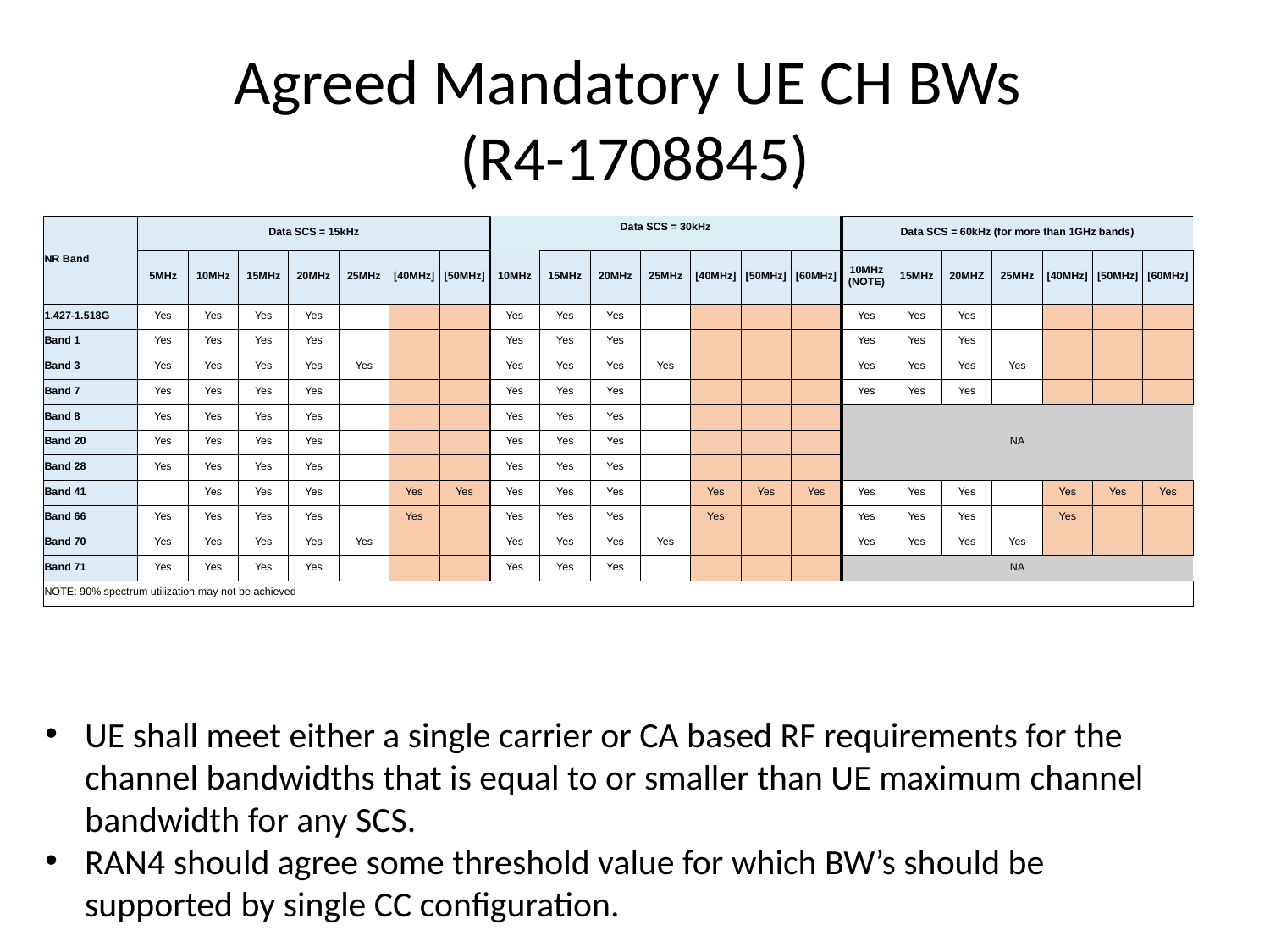

# Agreed Mandatory UE CH BWs (R4-1708845)

| NR Band | Data SCS = 15kHz |  |  |  |  |  |  | Data SCS = 30kHz |  |  |  |  |  |  | Data SCS = 60kHz (for more than 1GHz bands) |  |  |  |  |  |  |
| --- | --- | --- | --- | --- | --- | --- | --- | --- | --- | --- | --- | --- | --- | --- | --- | --- | --- | --- | --- | --- | --- |
|  | 5MHz | 10MHz | 15MHz | 20MHz | 25MHz | [40MHz] | [50MHz] | 10MHz | 15MHz | 20MHz | 25MHz | [40MHz] | [50MHz] | [60MHz] | 10MHz (NOTE) | 15MHz | 20MHZ | 25MHz | [40MHz] | [50MHz] | [60MHz] |
| 1.427-1.518G | Yes | Yes | Yes | Yes |  |  |  | Yes | Yes | Yes |  |  |  |  | Yes | Yes | Yes |  |  |  |  |
| Band 1 | Yes | Yes | Yes | Yes |  |  |  | Yes | Yes | Yes |  |  |  |  | Yes | Yes | Yes |  |  |  |  |
| Band 3 | Yes | Yes | Yes | Yes | Yes |  |  | Yes | Yes | Yes | Yes |  |  |  | Yes | Yes | Yes | Yes |  |  |  |
| Band 7 | Yes | Yes | Yes | Yes |  |  |  | Yes | Yes | Yes |  |  |  |  | Yes | Yes | Yes |  |  |  |  |
| Band 8 | Yes | Yes | Yes | Yes |  |  |  | Yes | Yes | Yes |  |  |  |  | NA |  |  |  |  |  |  |
| Band 20 | Yes | Yes | Yes | Yes |  |  |  | Yes | Yes | Yes |  |  |  |  |  |  |  |  |  |  |  |
| Band 28 | Yes | Yes | Yes | Yes |  |  |  | Yes | Yes | Yes |  |  |  |  |  |  |  |  |  |  |  |
| Band 41 |  | Yes | Yes | Yes |  | Yes | Yes | Yes | Yes | Yes |  | Yes | Yes | Yes | Yes | Yes | Yes |  | Yes | Yes | Yes |
| Band 66 | Yes | Yes | Yes | Yes |  | Yes |  | Yes | Yes | Yes |  | Yes |  |  | Yes | Yes | Yes |  | Yes |  |  |
| Band 70 | Yes | Yes | Yes | Yes | Yes |  |  | Yes | Yes | Yes | Yes |  |  |  | Yes | Yes | Yes | Yes |  |  |  |
| Band 71 | Yes | Yes | Yes | Yes |  |  |  | Yes | Yes | Yes |  |  |  |  | NA |  |  |  |  |  |  |
| NOTE: 90% spectrum utilization may not be achieved |  |  |  |  |  |  |  |  |  |  |  |  |  |  |  |  |  |  |  |  |  |
UE shall meet either a single carrier or CA based RF requirements for the channel bandwidths that is equal to or smaller than UE maximum channel bandwidth for any SCS.
RAN4 should agree some threshold value for which BW’s should be supported by single CC configuration.